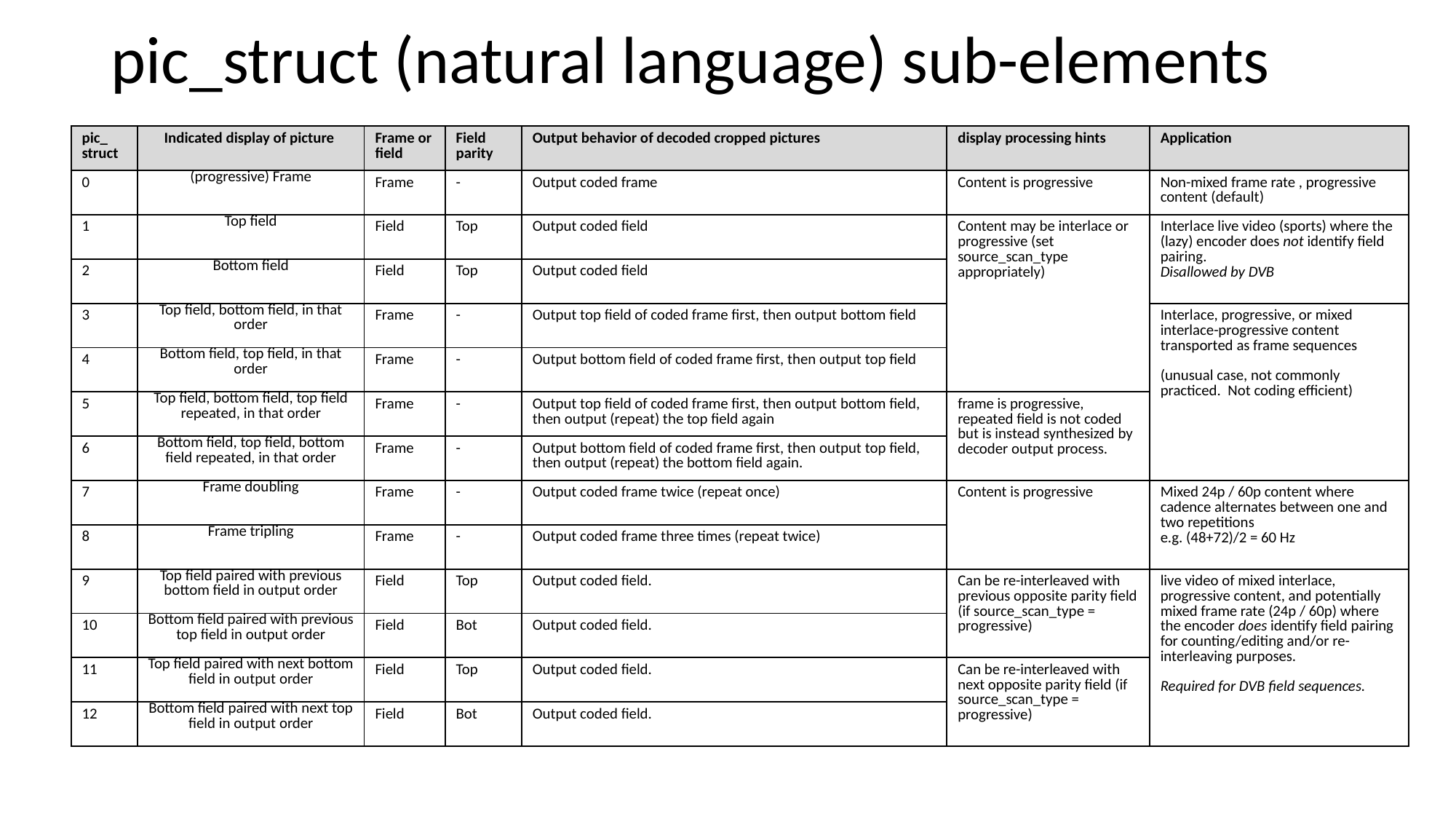

# pic_struct (natural language) sub-elements
| pic\_ struct | Indicated display of picture | Frame or field | Field parity | Output behavior of decoded cropped pictures | display processing hints | Application |
| --- | --- | --- | --- | --- | --- | --- |
| 0 | (progressive) Frame | Frame | - | Output coded frame | Content is progressive | Non-mixed frame rate , progressive content (default) |
| 1 | Top field | Field | Top | Output coded field | Content may be interlace or progressive (set source\_scan\_type appropriately) | Interlace live video (sports) where the (lazy) encoder does not identify field pairing. Disallowed by DVB |
| 2 | Bottom field | Field | Top | Output coded field |  |  |
| 3 | Top field, bottom field, in that order | Frame | - | Output top field of coded frame first, then output bottom field |  | Interlace, progressive, or mixed interlace-progressive content transported as frame sequences (unusual case, not commonly practiced. Not coding efficient) |
| 4 | Bottom field, top field, in that order | Frame | - | Output bottom field of coded frame first, then output top field |  |  |
| 5 | Top field, bottom field, top field repeated, in that order | Frame | - | Output top field of coded frame first, then output bottom field, then output (repeat) the top field again | frame is progressive, repeated field is not coded but is instead synthesized by decoder output process. |  |
| 6 | Bottom field, top field, bottom field repeated, in that order | Frame | - | Output bottom field of coded frame first, then output top field, then output (repeat) the bottom field again. |  |  |
| 7 | Frame doubling | Frame | - | Output coded frame twice (repeat once) | Content is progressive | Mixed 24p / 60p content where cadence alternates between one and two repetitions e.g. (48+72)/2 = 60 Hz |
| 8 | Frame tripling | Frame | - | Output coded frame three times (repeat twice) |  |  |
| 9 | Top field paired with previous bottom field in output order | Field | Top | Output coded field. | Can be re-interleaved with previous opposite parity field (if source\_scan\_type = progressive) | live video of mixed interlace, progressive content, and potentially mixed frame rate (24p / 60p) where the encoder does identify field pairing for counting/editing and/or re-interleaving purposes. Required for DVB field sequences. |
| 10 | Bottom field paired with previous top field in output order | Field | Bot | Output coded field. |  |  |
| 11 | Top field paired with next bottom field in output order | Field | Top | Output coded field. | Can be re-interleaved with next opposite parity field (if source\_scan\_type = progressive) |  |
| 12 | Bottom field paired with next top field in output order | Field | Bot | Output coded field. |  |  |